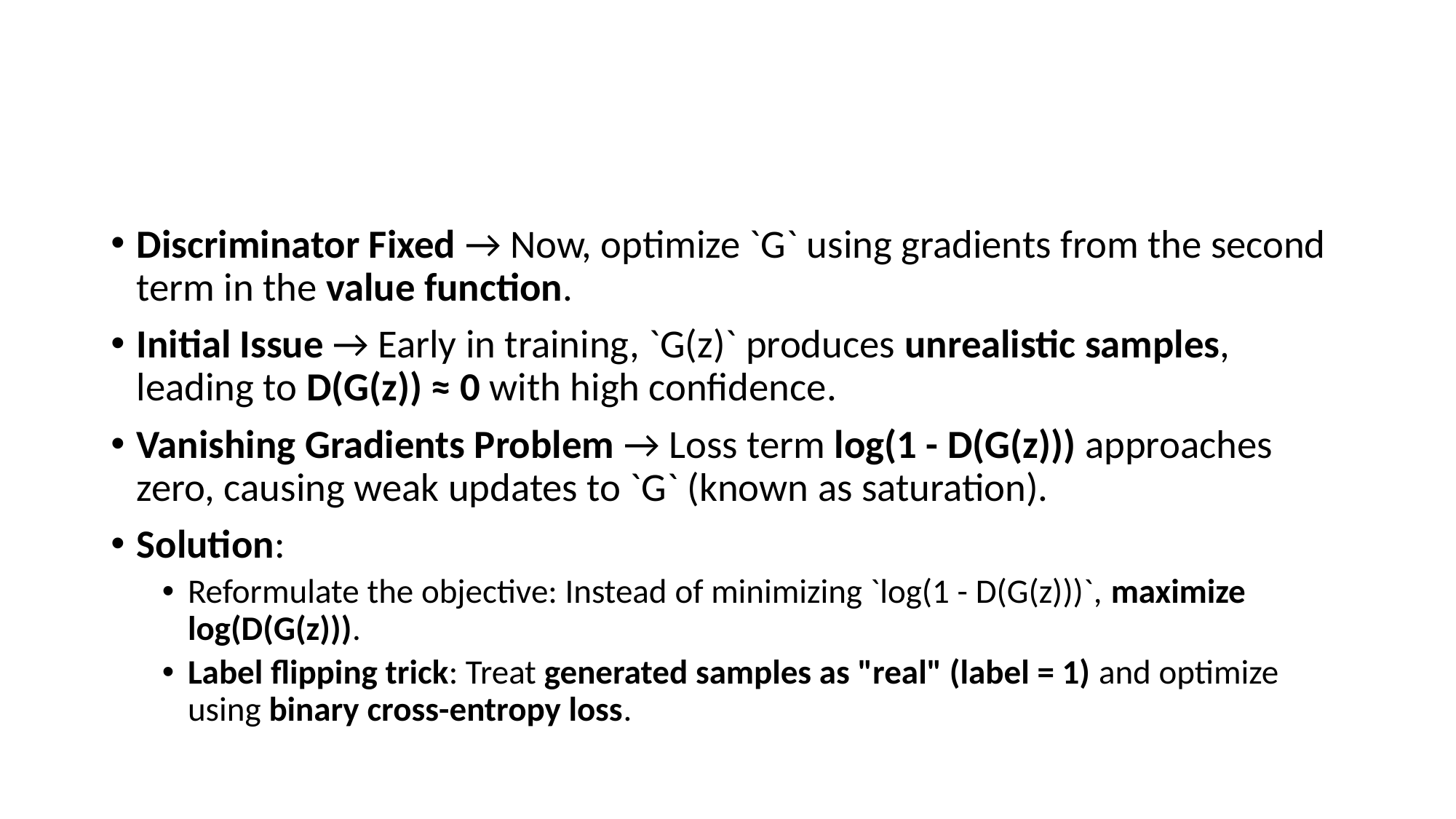

#
Discriminator Fixed → Now, optimize `G` using gradients from the second term in the value function.
Initial Issue → Early in training, `G(z)` produces unrealistic samples, leading to D(G(z)) ≈ 0 with high confidence.
Vanishing Gradients Problem → Loss term log(1 - D(G(z))) approaches zero, causing weak updates to `G` (known as saturation).
Solution:
Reformulate the objective: Instead of minimizing `log(1 - D(G(z)))`, maximize log(D(G(z))).
Label flipping trick: Treat generated samples as "real" (label = 1) and optimize using binary cross-entropy loss.